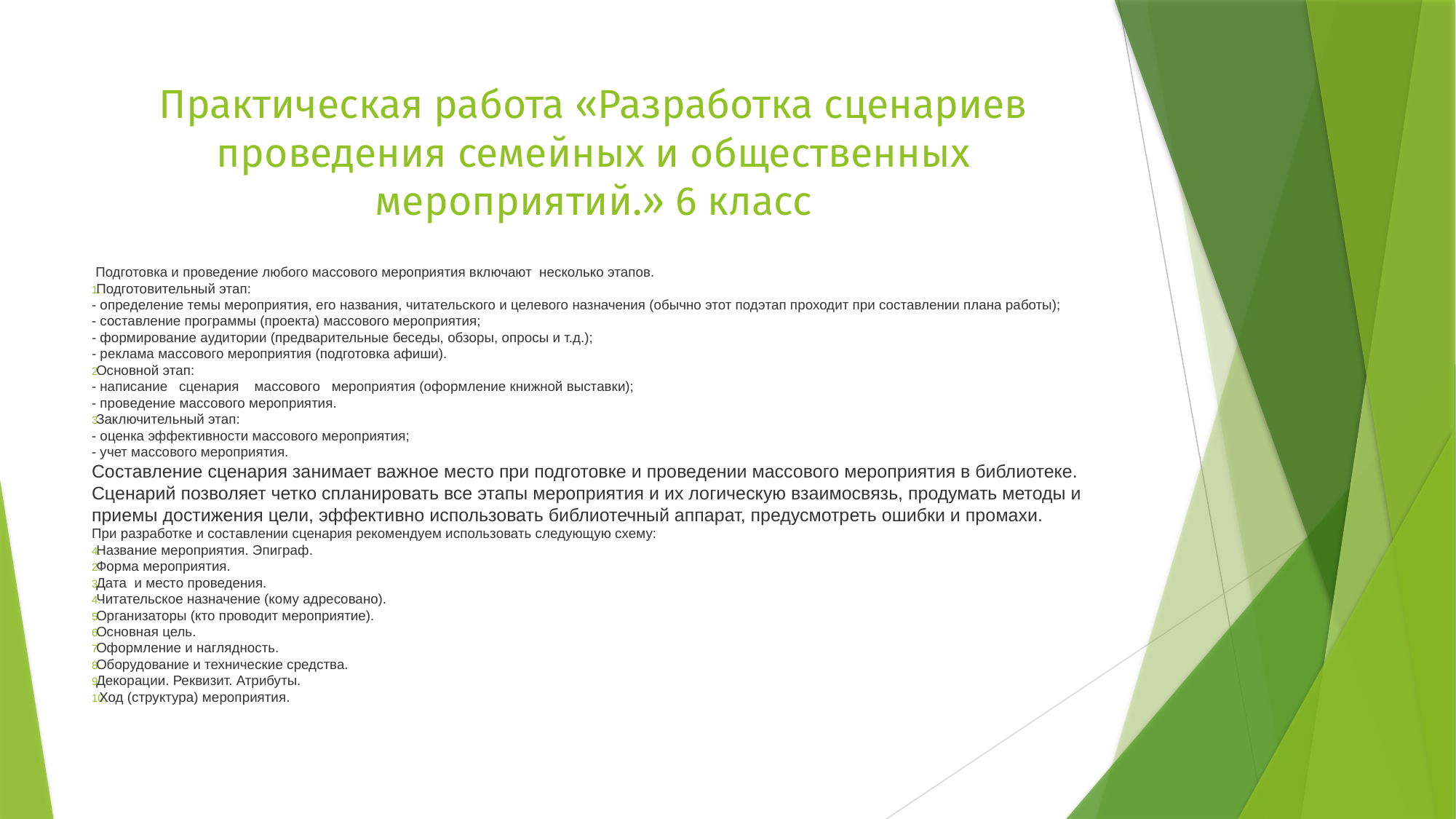

# Практическая работа «Разработка сценариев проведения семейных и общественных мероприятий.» 6 класс
 Подготовка и проведение любого массового мероприятия включают  несколько этапов.
Подготовительный этап:
- определение темы мероприятия, его названия, читательского и целевого назначения (обычно этот подэтап проходит при составлении плана работы);
- составление программы (проекта) массового мероприятия;
- формирование аудитории (предварительные беседы, обзоры, опросы и т.д.);
- реклама массового мероприятия (подготовка афиши).
Основной этап:
- написание   сценария    массового   мероприятия (оформление книжной выставки);
- проведение массового мероприятия.
Заключительный этап:
- оценка эффективности массового мероприятия;
- учет массового мероприятия.
Составление сценария занимает важное место при подготовке и проведении массового мероприятия в библиотеке. Сценарий позволяет четко спланировать все этапы мероприятия и их логическую взаимосвязь, продумать методы и приемы достижения цели, эффективно использовать библиотечный аппарат, предусмотреть ошибки и промахи.
При разработке и составлении сценария рекомендуем использовать следующую схему:
Название мероприятия. Эпиграф.
Форма мероприятия.
Дата  и место проведения.
Читательское назначение (кому адресовано).
Организаторы (кто проводит мероприятие).
Основная цель.
Оформление и наглядность.
Оборудование и технические средства.
Декорации. Реквизит. Атрибуты.
Ход (структура) мероприятия.